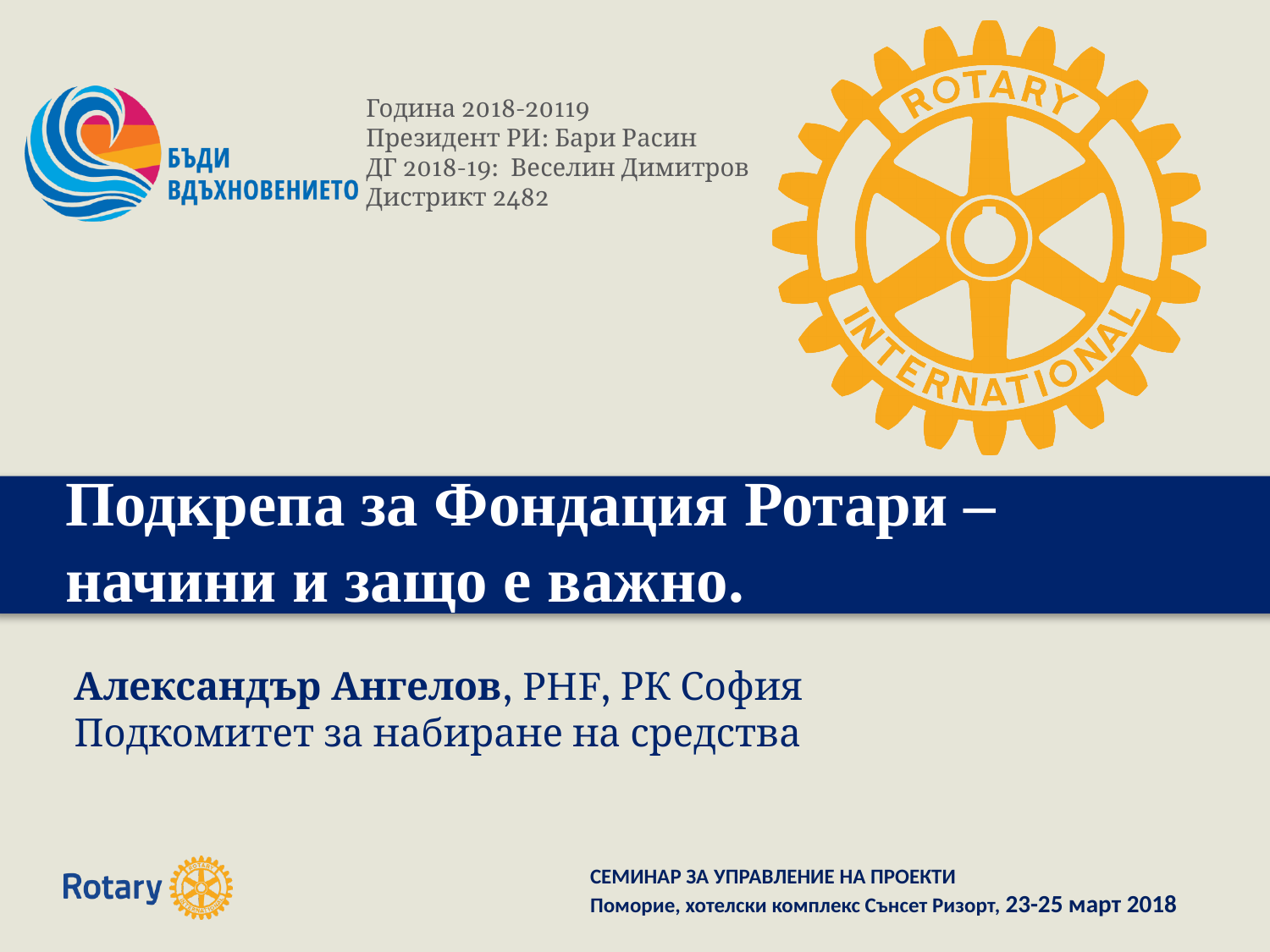

# Подкрепа за Фондация Ротари – начини и защо е важно.
Александър Ангелов, PHF, РК София
Подкомитет за набиране на средства